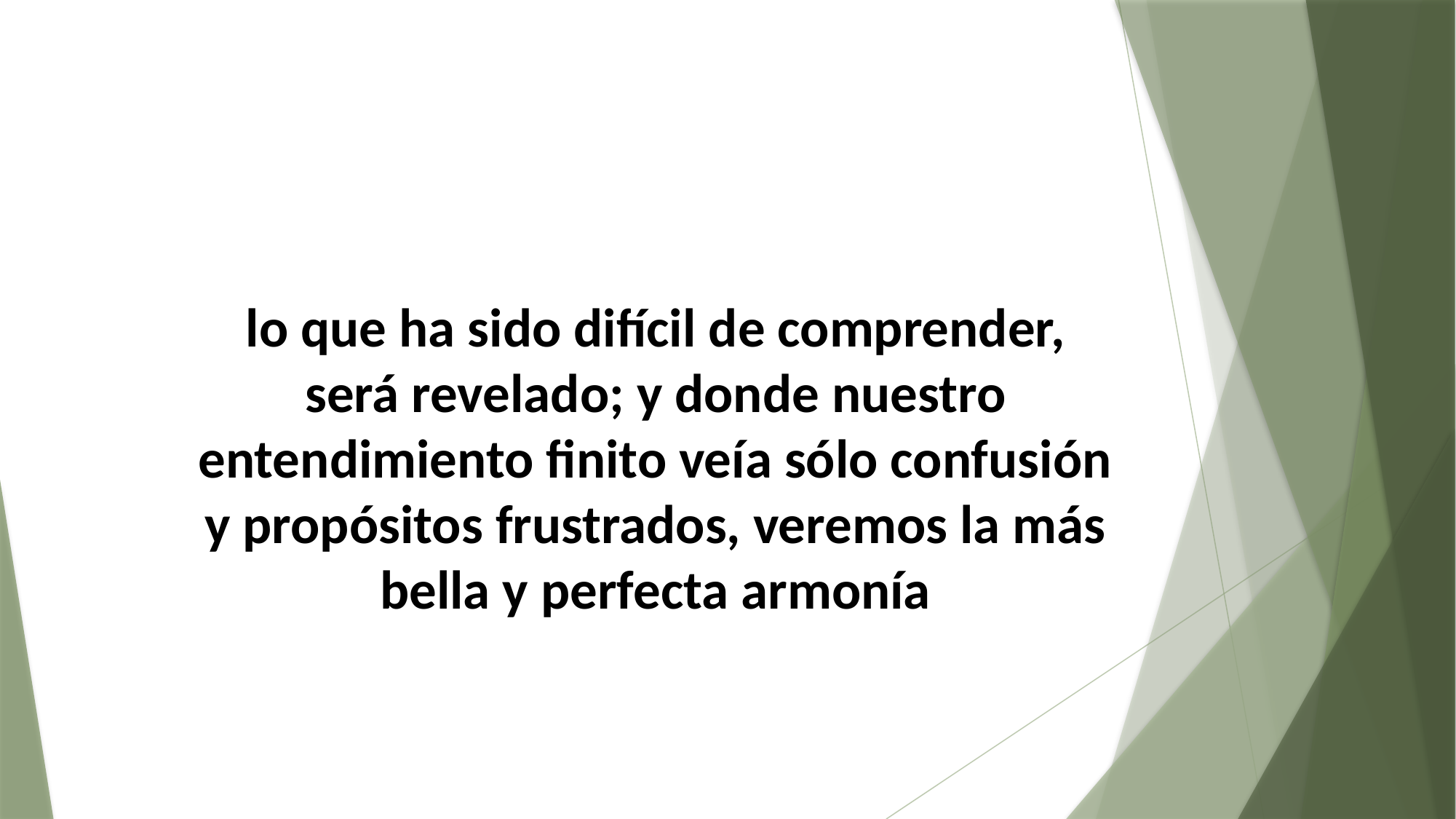

lo que ha sido difícil de comprender, será revelado; y donde nuestro entendimiento finito veía sólo confusión y propósitos frustrados, veremos la más bella y perfecta armonía